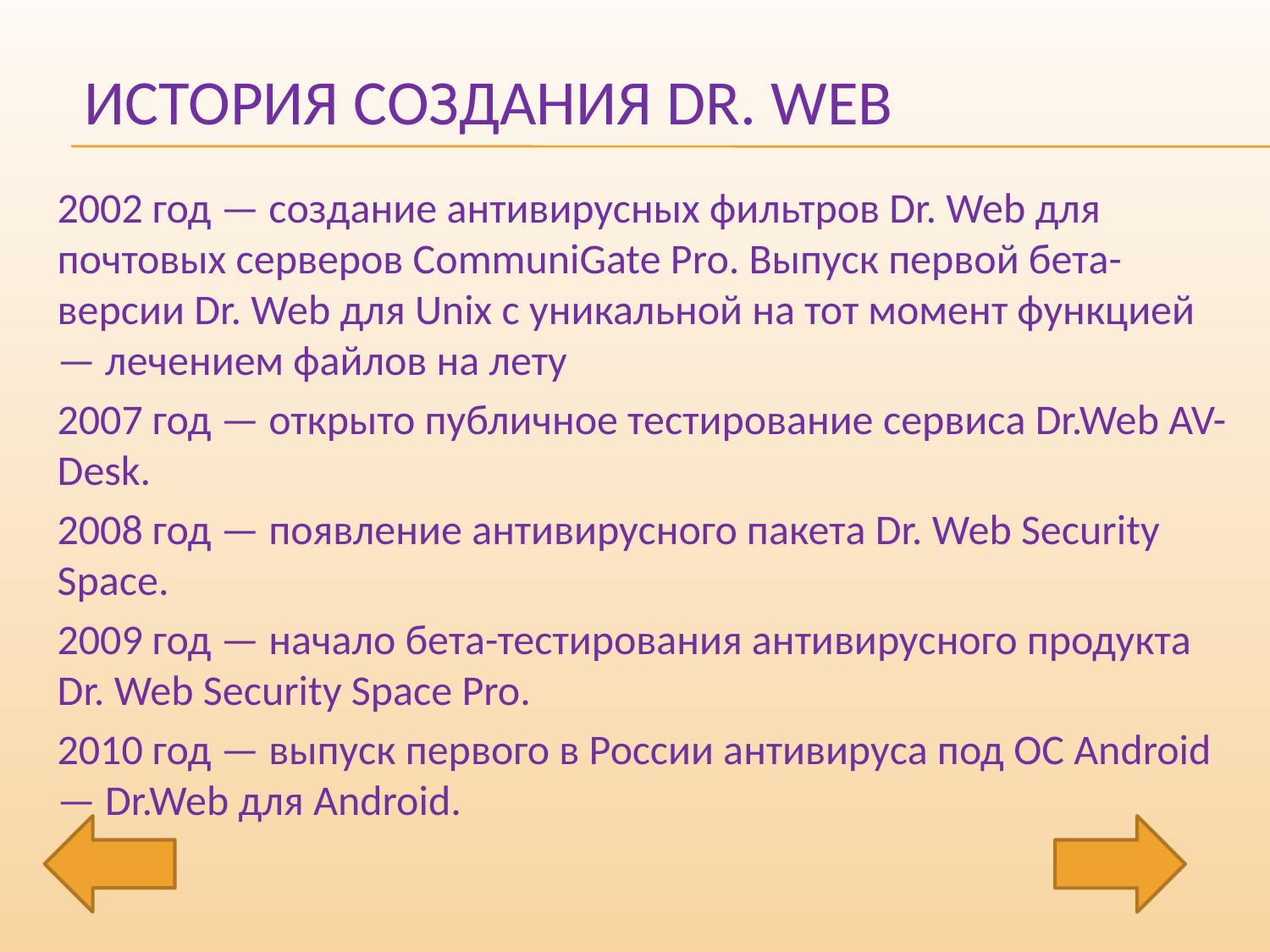

# История создания Dr. Web
2002 год — создание антивирусных фильтров Dr. Web для почтовых серверов CommuniGate Pro. Выпуск первой бета-версии Dr. Web для Unix с уникальной на тот момент функцией — лечением файлов на лету
2007 год — открыто публичное тестирование сервиса Dr.Web AV-Desk.
2008 год — появление антивирусного пакета Dr. Web Security Space.
2009 год — начало бета-тестирования антивирусного продукта Dr. Web Security Space Pro.
2010 год — выпуск первого в России антивируса под ОС Android — Dr.Web для Android.